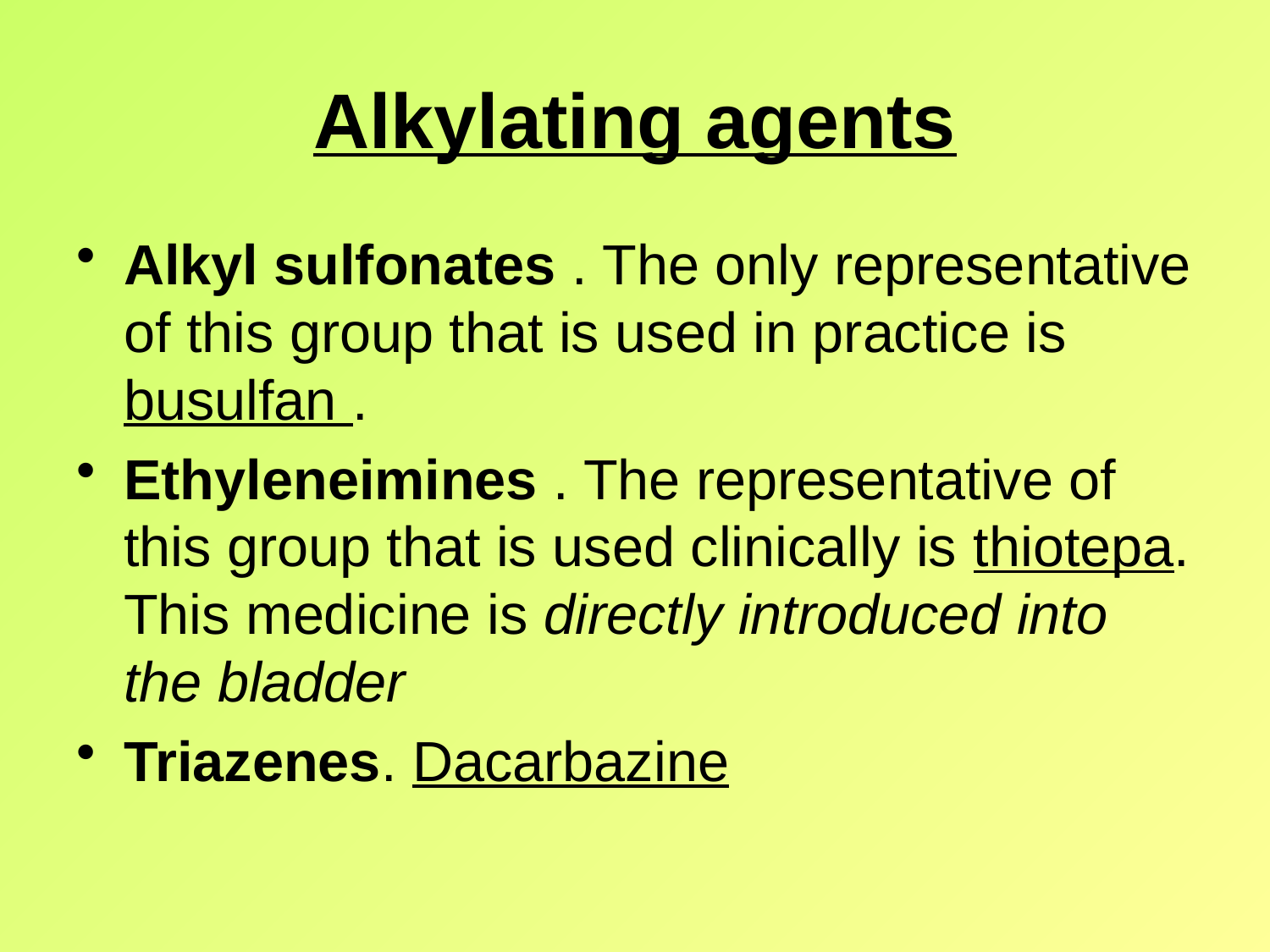

# Alkylating agents
Alkyl sulfonates . The only representative of this group that is used in practice is busulfan .
Ethyleneimines . The representative of this group that is used clinically is thiotepa. This medicine is directly introduced into the bladder
Triazenes. Dacarbazine